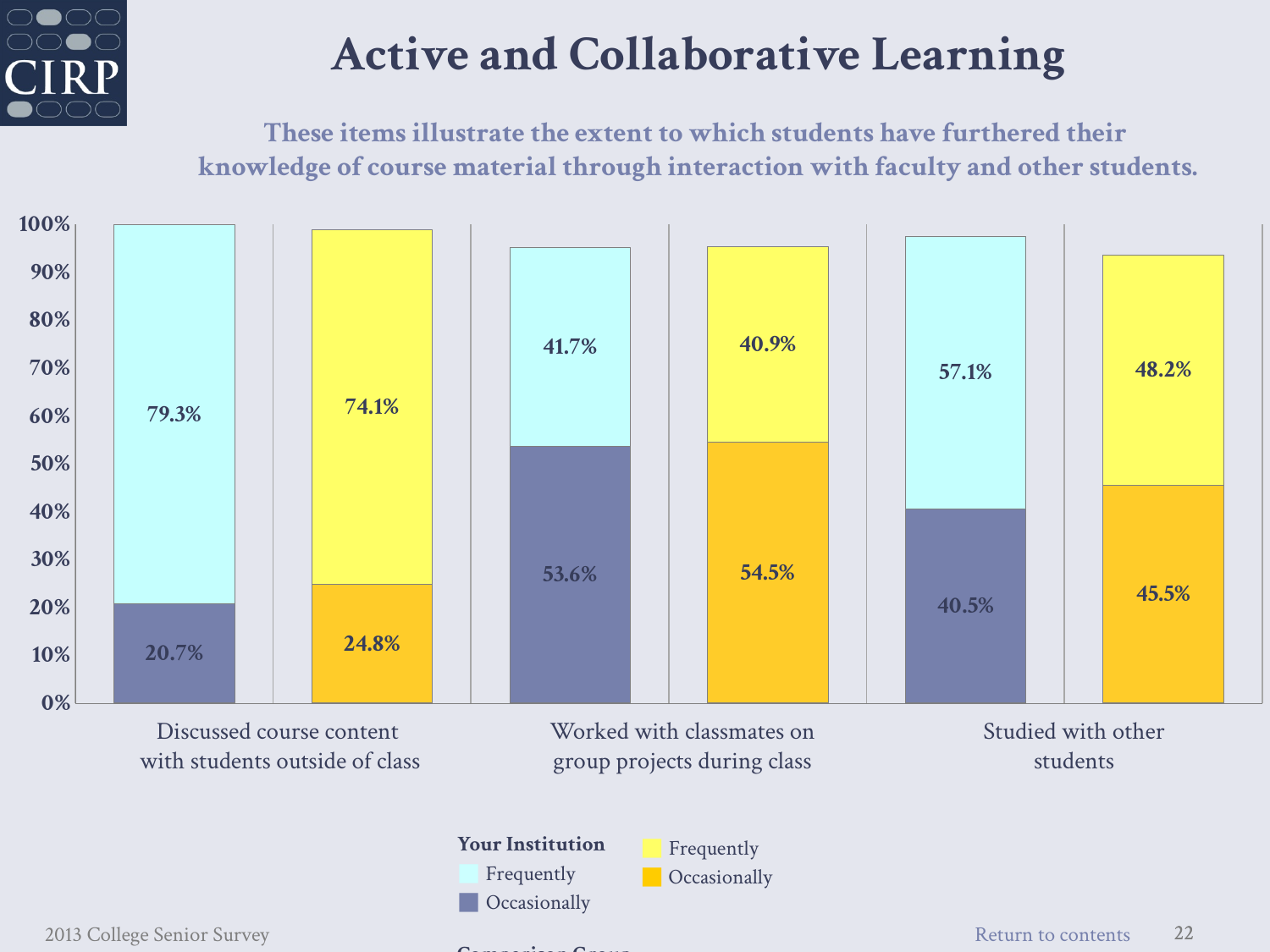

Active and Collaborative Learning
These items illustrate the extent to which students have furthered their
knowledge of course material through interaction with faculty and other students.

### Chart

| Category | occasionally | frequently |
|---|---|---|
| Discussed course content with students outside of class | 0.207 | 0.793 |
| comp | 0.248 | 0.741 |
| Worked with classmates on group projects during class
 | 0.536 | 0.417 |
| comp | 0.545 | 0.409 |
| Studied with other students | 0.405 | 0.571 |
| comp | 0.455 | 0.482 |
Discussed course content
with students outside of class
Worked with classmates on group projects during class
Studied with other students
Your Institution
■ Frequently
■ Occasionally

Comparison Group
■ Frequently
■ Occasionally

2013 College Senior Survey
22
22